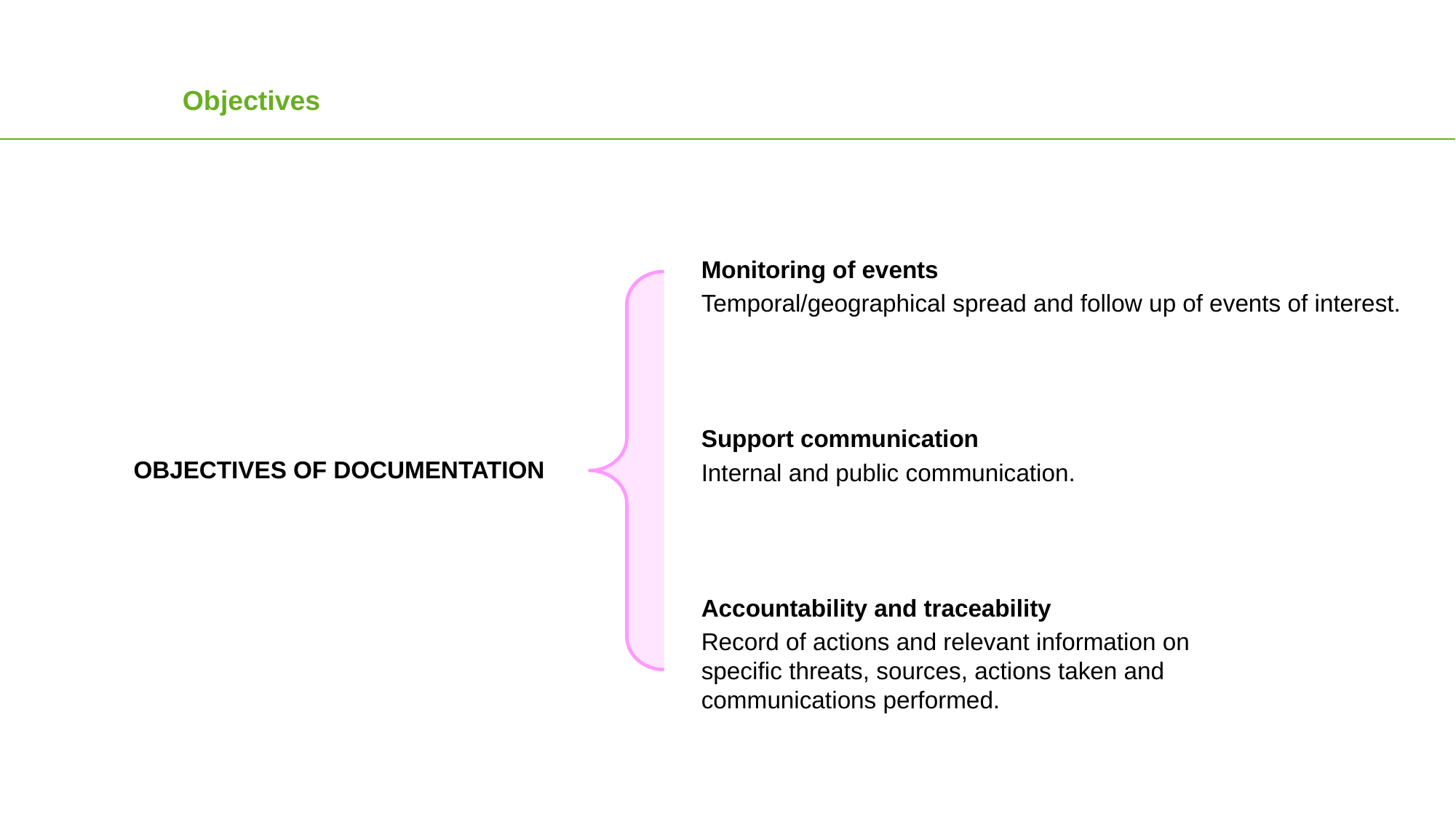

Objectives
Monitoring of events
Temporal/geographical spread and follow up of events of interest.

Support communication
Internal and public communication.
OBJECTIVES OF DOCUMENTATION
Accountability and traceability
Record of actions and relevant information on specific threats, sources, actions taken and communications performed.